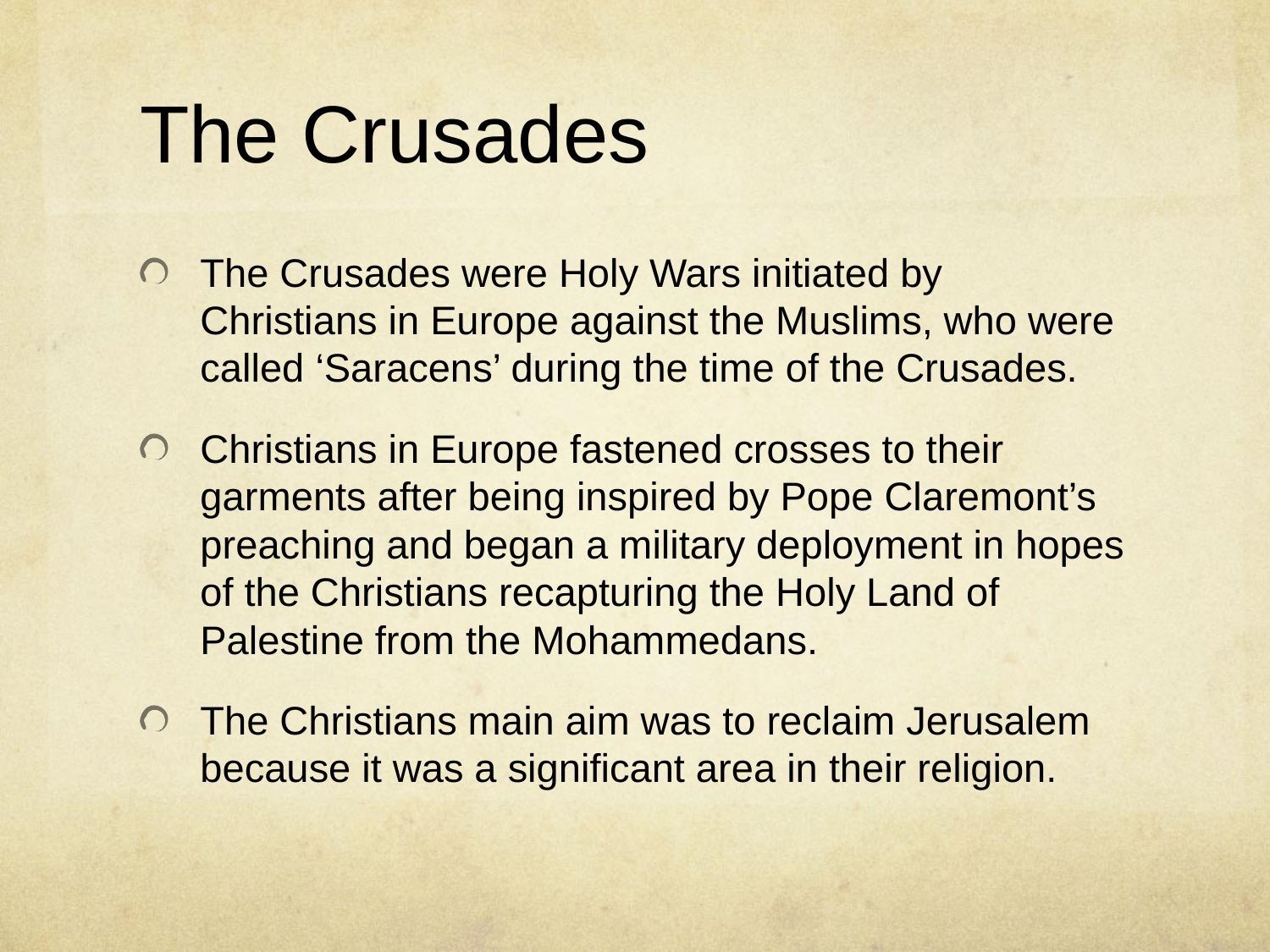

# The Crusades
The Crusades were Holy Wars initiated by Christians in Europe against the Muslims, who were called ‘Saracens’ during the time of the Crusades.
Christians in Europe fastened crosses to their garments after being inspired by Pope Claremont’s preaching and began a military deployment in hopes of the Christians recapturing the Holy Land of Palestine from the Mohammedans.
The Christians main aim was to reclaim Jerusalem because it was a significant area in their religion.